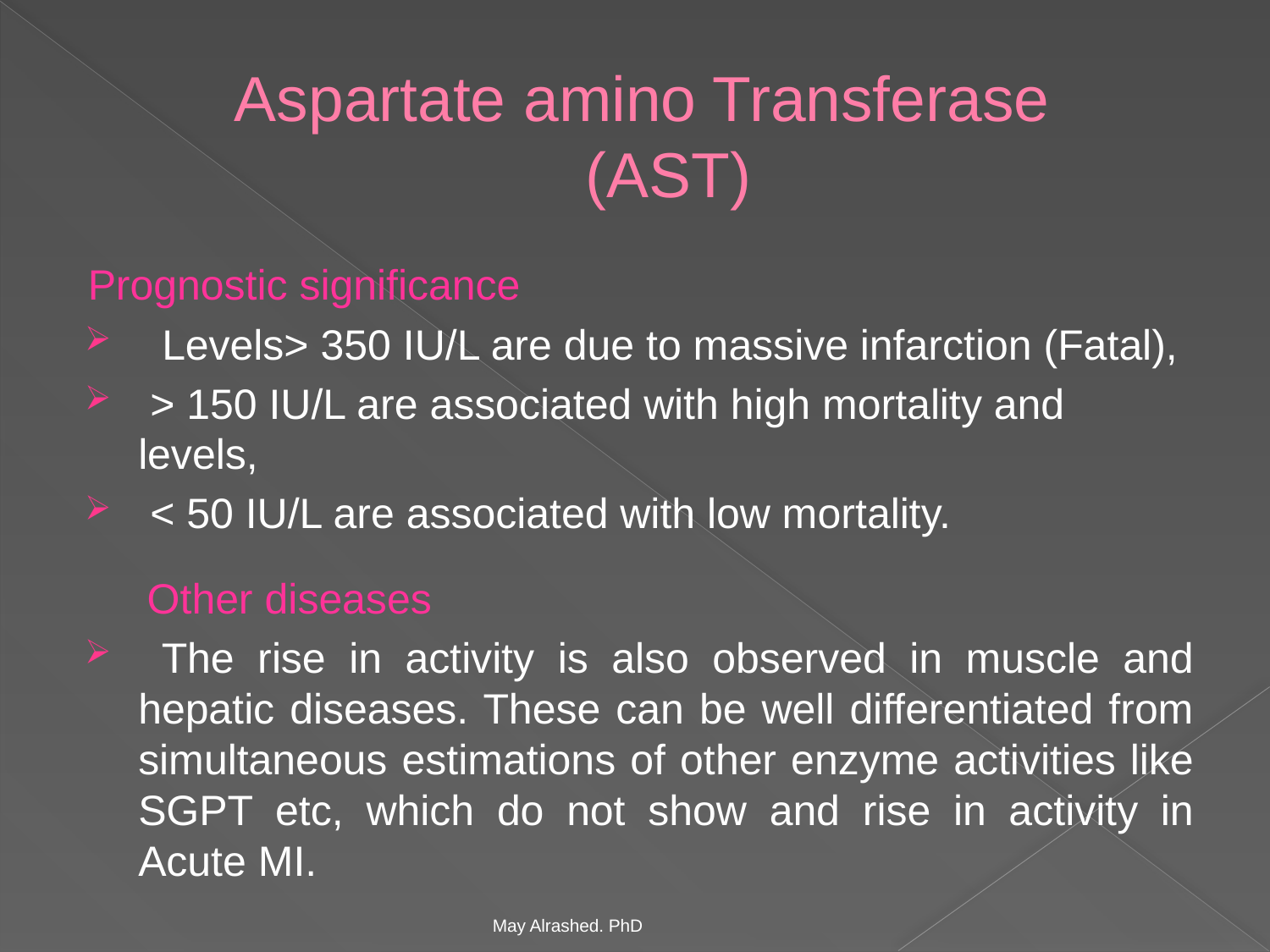

# Aspartate amino Transferase    (AST)
 Prognostic significance
  Levels> 350 IU/L are due to massive infarction (Fatal),
 > 150 IU/L are associated with high mortality and levels,
 < 50 IU/L are associated with low mortality.
      Other diseases
 The rise in activity is also observed in muscle and hepatic diseases. These can be well differentiated from simultaneous estimations of other enzyme activities like SGPT etc, which do not show and rise in activity in Acute MI.

May Alrashed. PhD